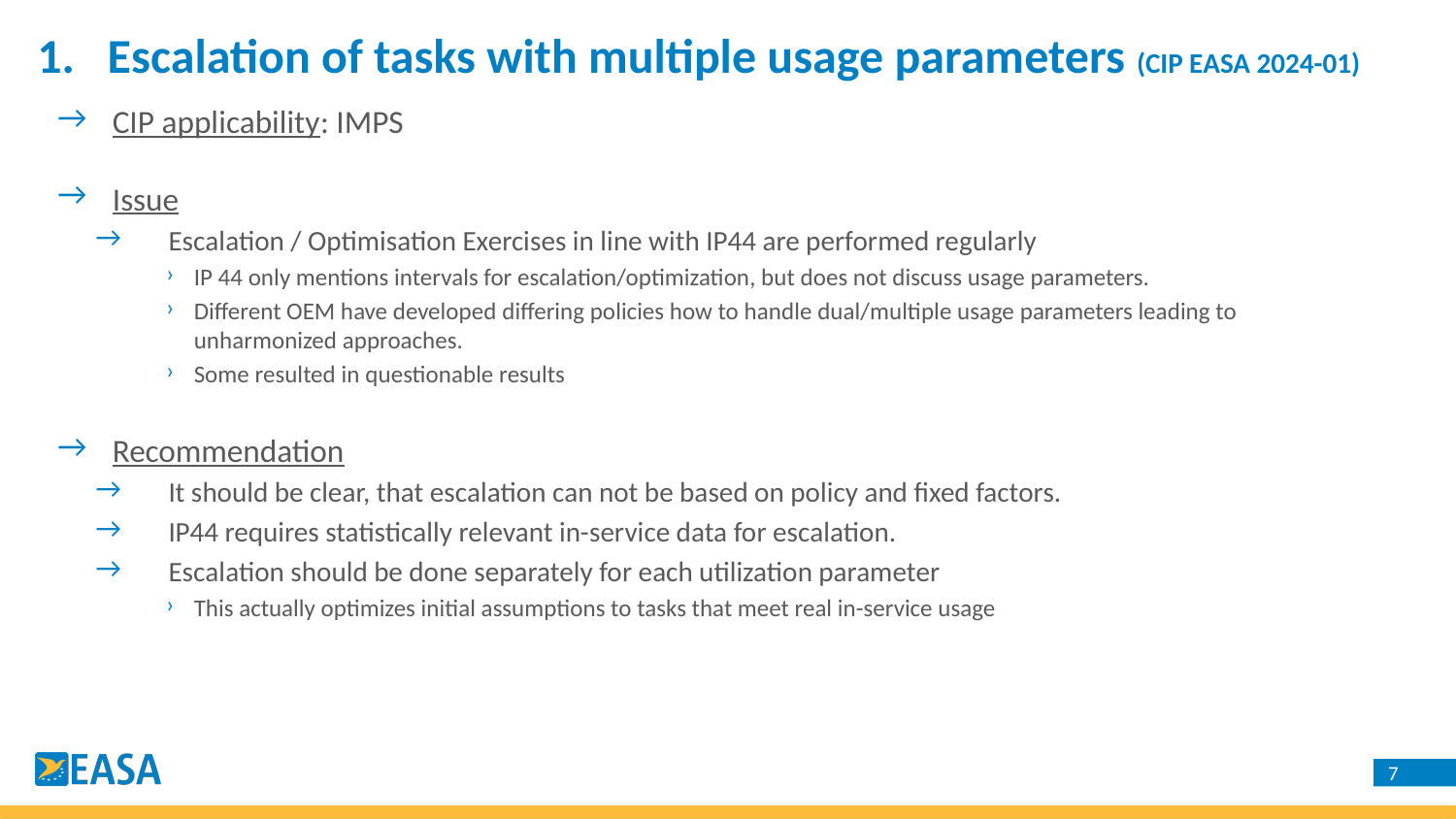

Escalation of tasks with multiple usage parameters (CIP EASA 2024-01)

CIP applicability: IMPS

Issue
Escalation / Optimisation Exercises in line with IP44 are performed regularly
IP 44 only mentions intervals for escalation/optimization, but does not discuss usage parameters.
Different OEM have developed differing policies how to handle dual/multiple usage parameters leading to unharmonized approaches.
Some resulted in questionable results

Recommendation
It should be clear, that escalation can not be based on policy and fixed factors.
IP44 requires statistically relevant in-service data for escalation.
Escalation should be done separately for each utilization parameter
This actually optimizes initial assumptions to tasks that meet real in-service usage